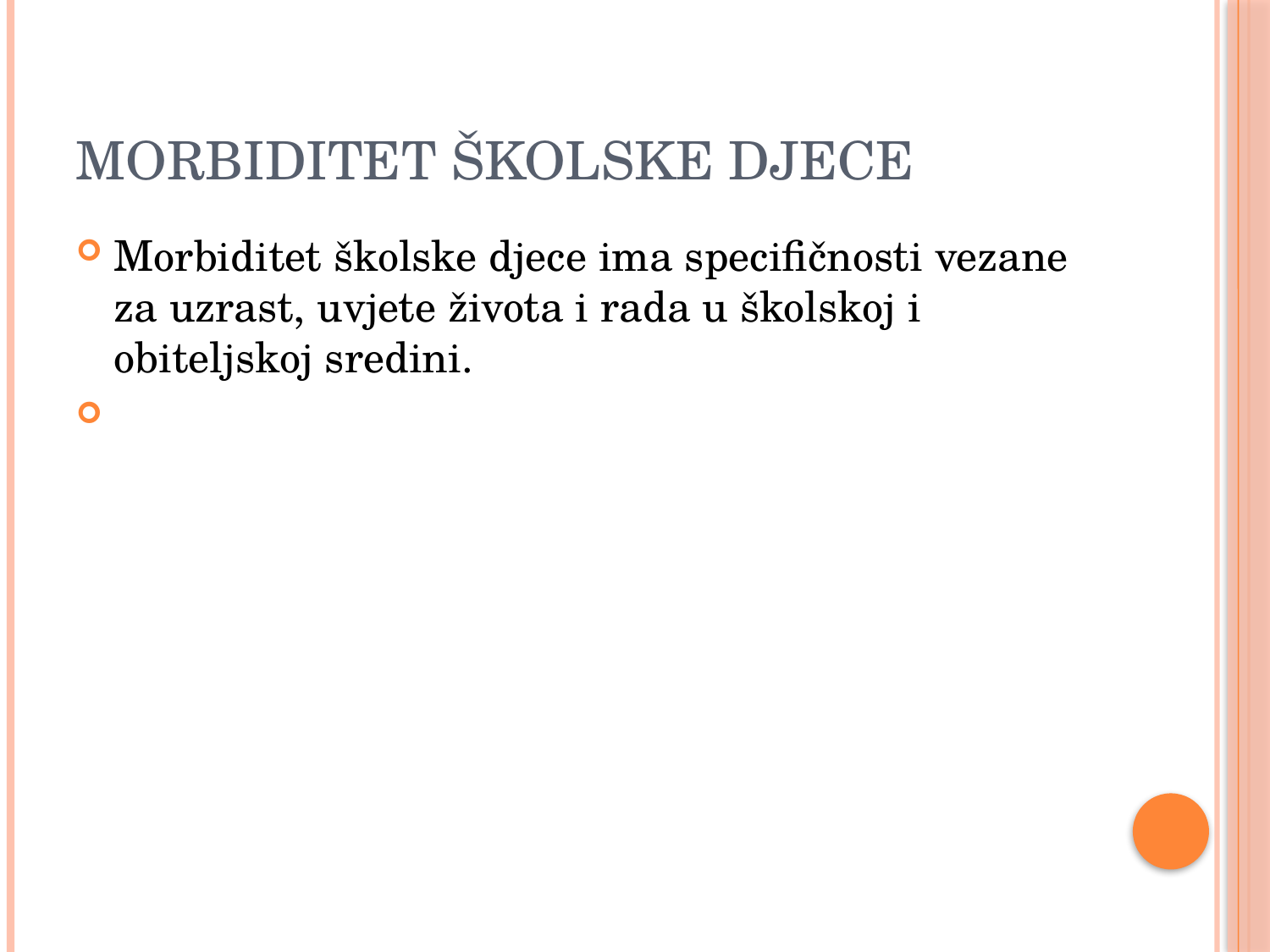

# Morbiditet školske djece
Morbiditet školske djece ima specifičnosti vezane za uzrast, uvjete života i rada u školskoj i obiteljskoj sredini.
